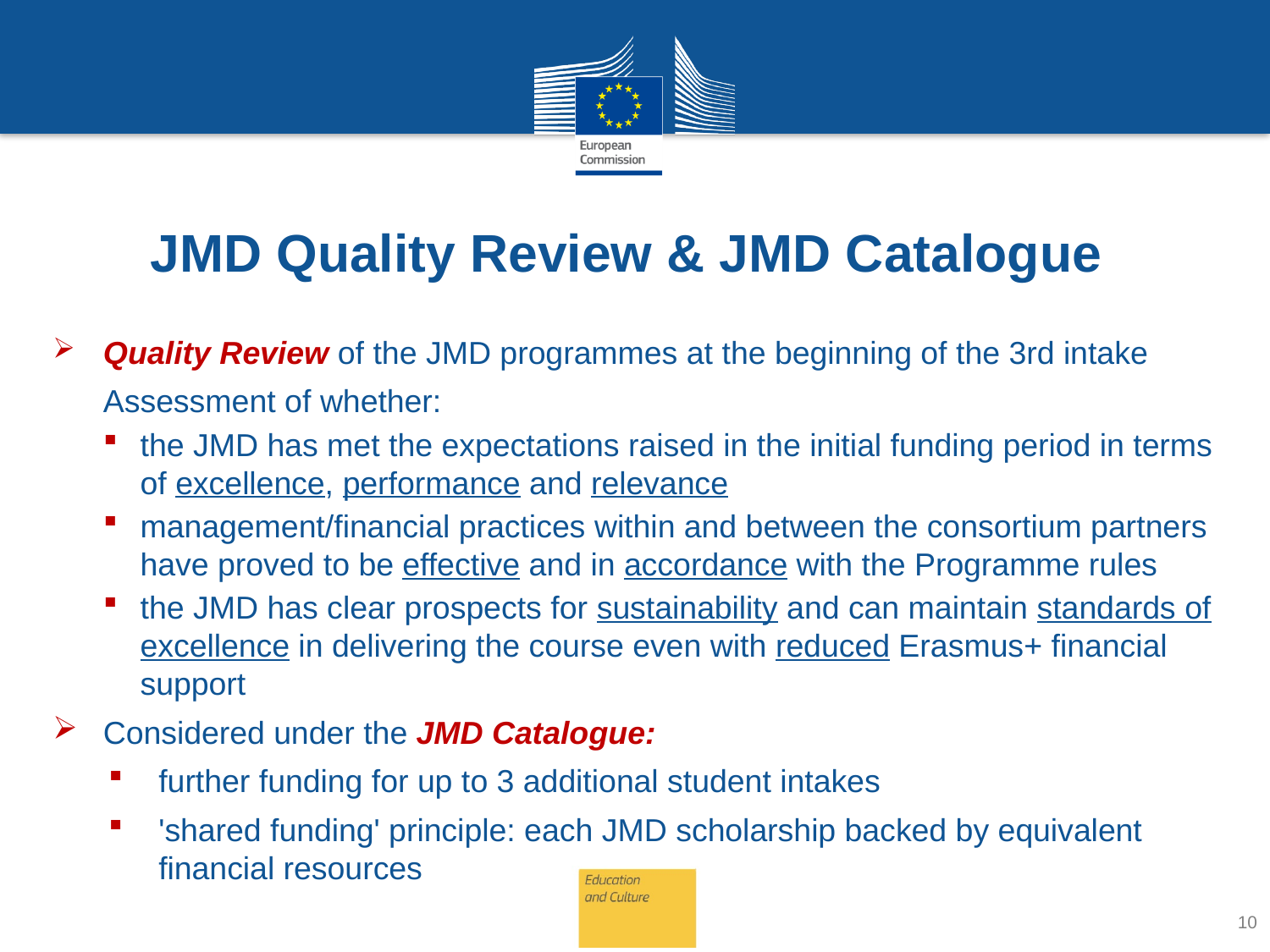

# JMD Quality Review & JMD Catalogue
Quality Review of the JMD programmes at the beginning of the 3rd intake
Assessment of whether:
the JMD has met the expectations raised in the initial funding period in terms of excellence, performance and relevance
management/financial practices within and between the consortium partners have proved to be effective and in accordance with the Programme rules
the JMD has clear prospects for sustainability and can maintain standards of excellence in delivering the course even with reduced Erasmus+ financial support
Considered under the JMD Catalogue:
further funding for up to 3 additional student intakes
'shared funding' principle: each JMD scholarship backed by equivalent financial resources
10